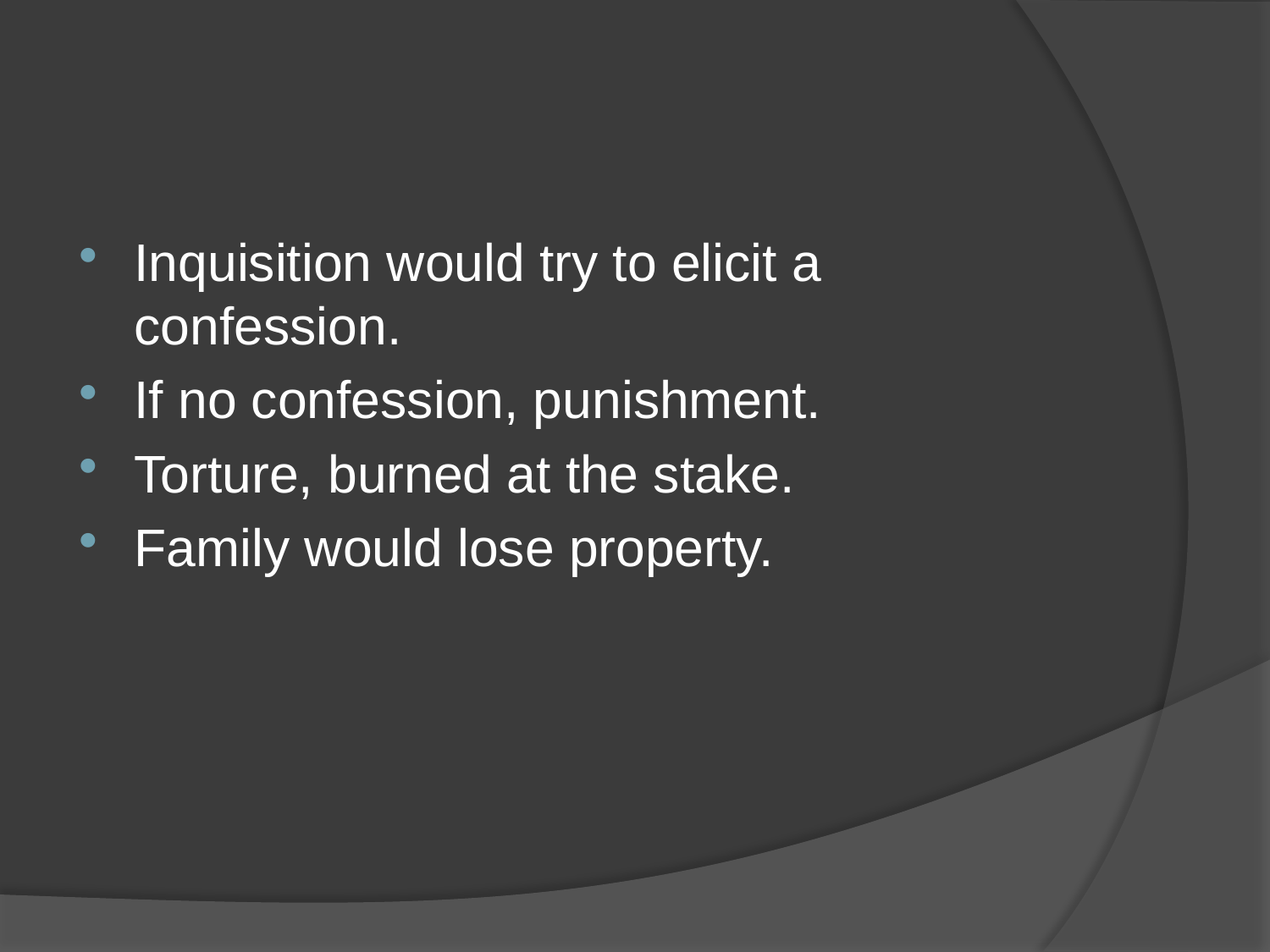

#
Inquisition would try to elicit a confession.
If no confession, punishment.
Torture, burned at the stake.
Family would lose property.